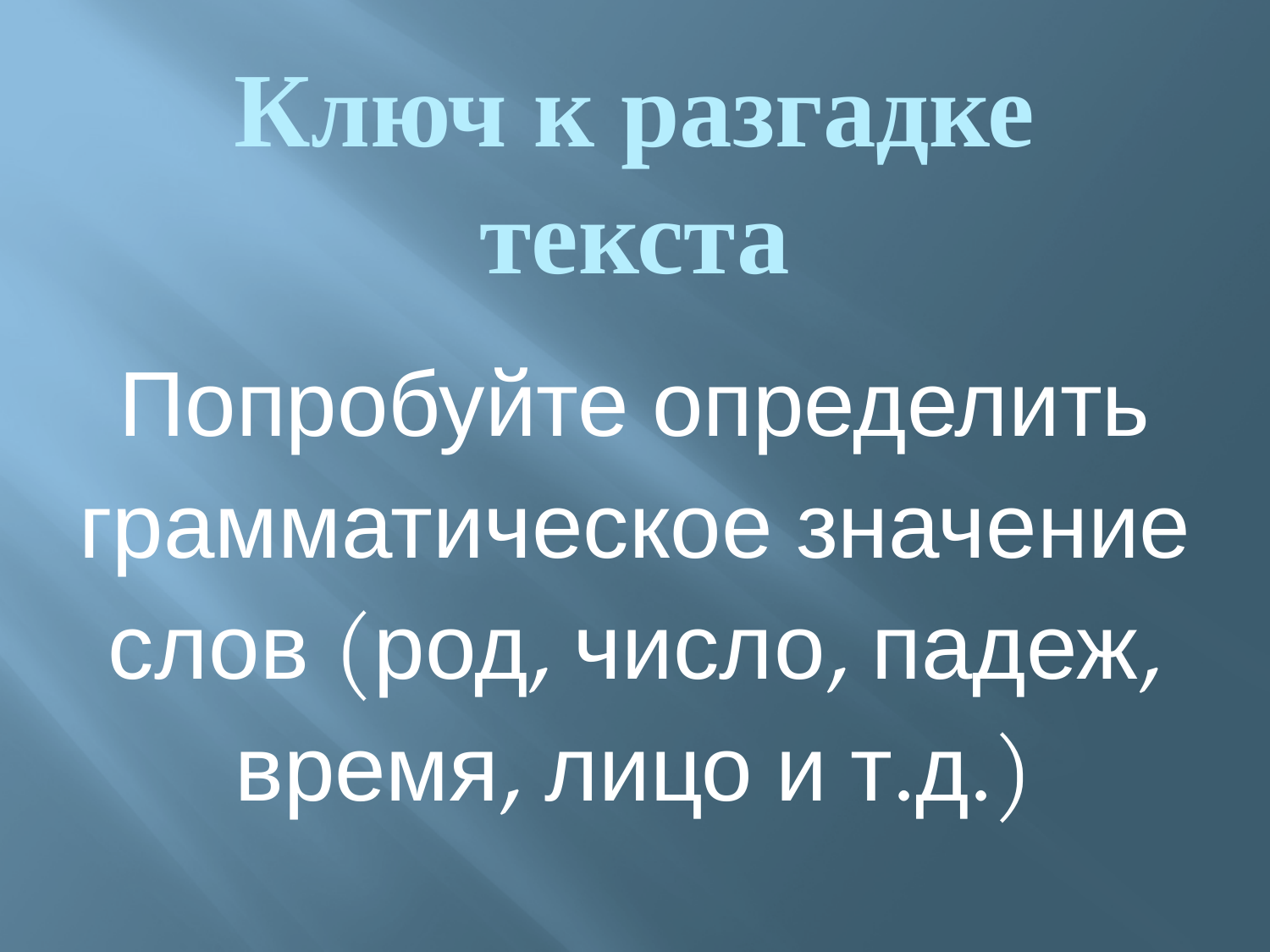

# Ключ к разгадке текста
Попробуйте определить грамматическое значение слов (род, число, падеж, время, лицо и т.д.)